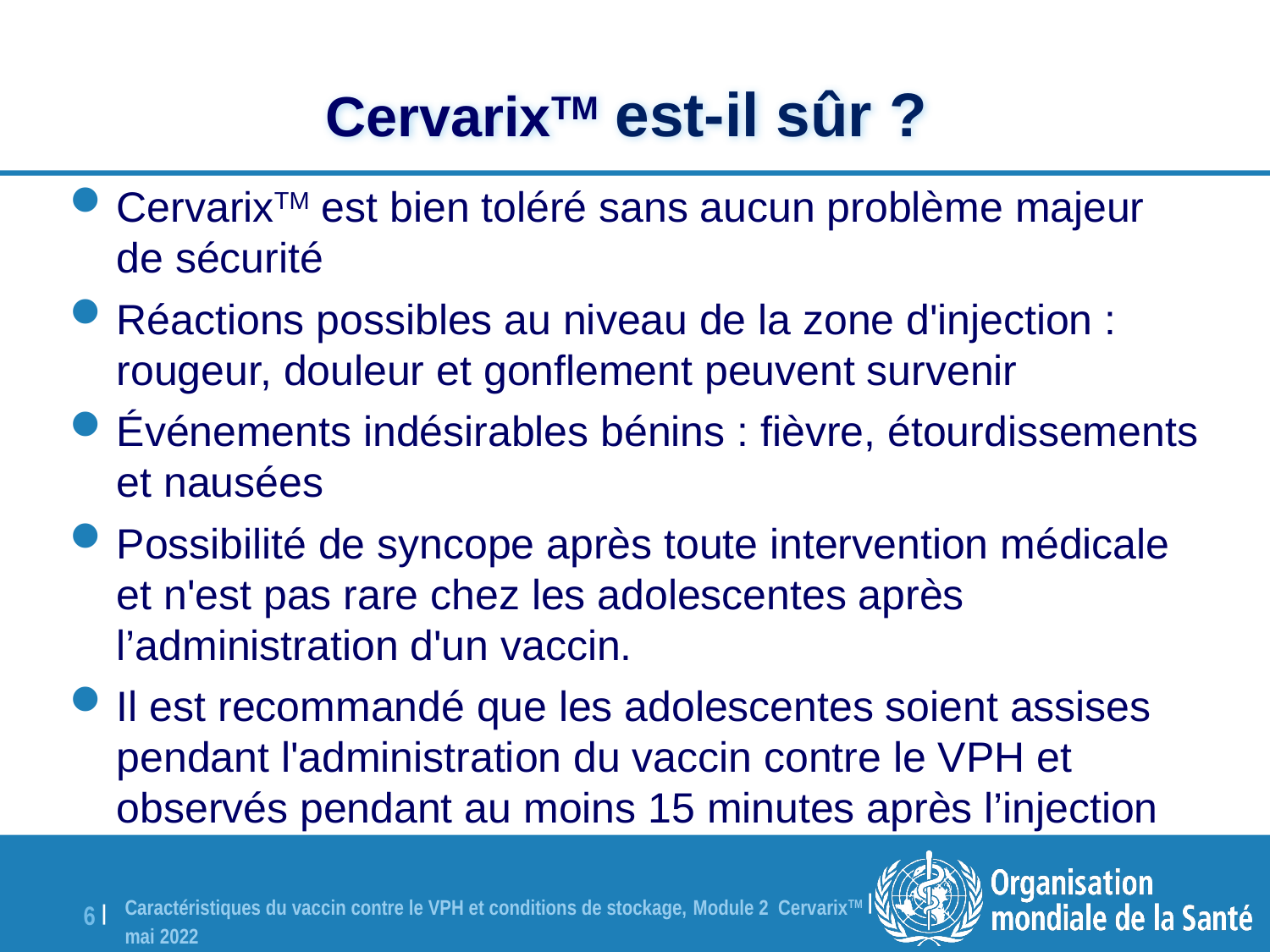

CervarixTM est-il sûr ?
CervarixTM est bien toléré sans aucun problème majeur de sécurité
Réactions possibles au niveau de la zone d'injection : rougeur, douleur et gonflement peuvent survenir
Événements indésirables bénins : fièvre, étourdissements et nausées
Possibilité de syncope après toute intervention médicale et n'est pas rare chez les adolescentes après l’administration d'un vaccin.
Il est recommandé que les adolescentes soient assises pendant l'administration du vaccin contre le VPH et observés pendant au moins 15 minutes après l’injection